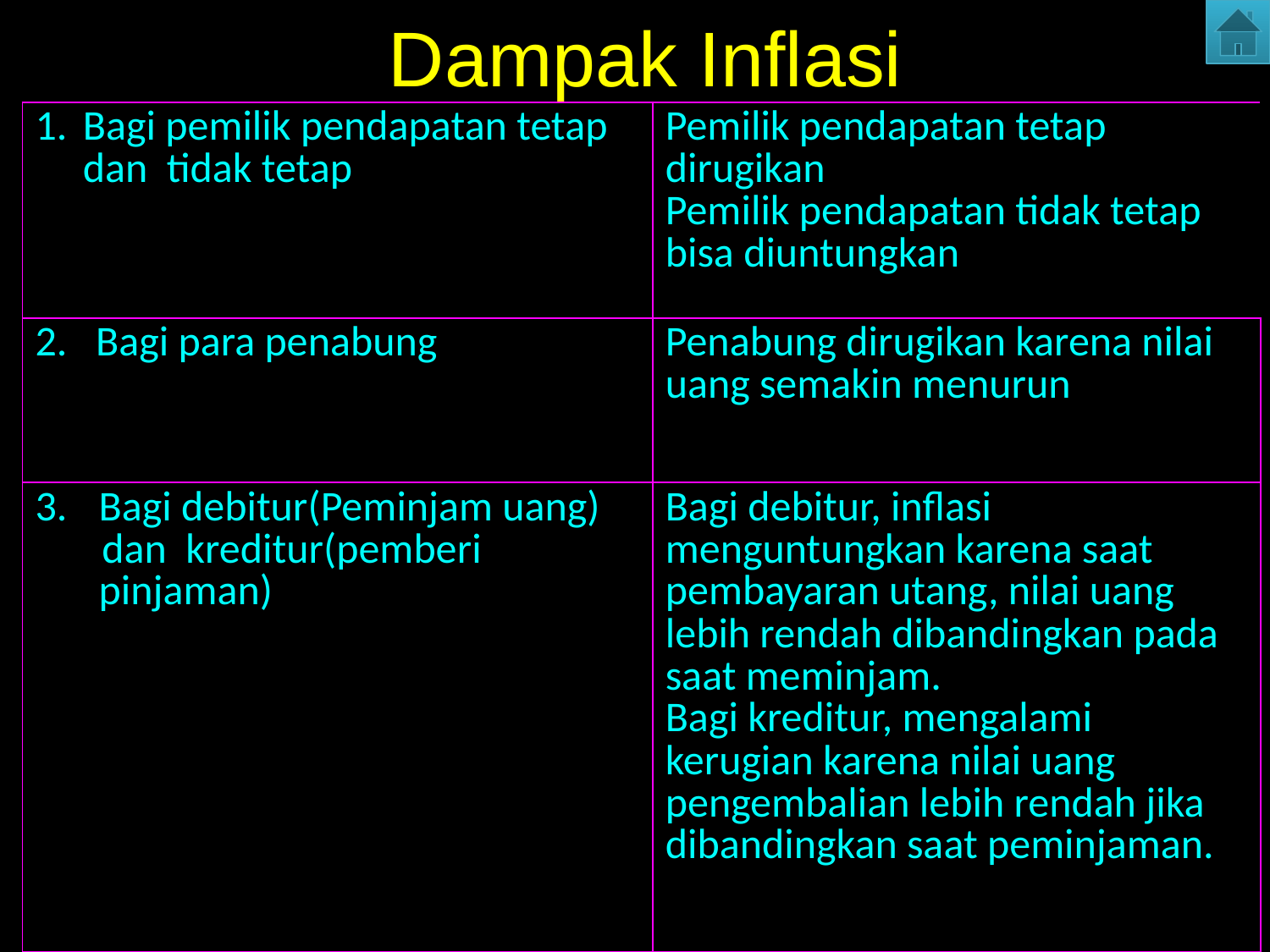

# Dampak Inflasi

| Bagi pemilik pendapatan tetap dan tidak tetap | Pemilik pendapatan tetap dirugikan Pemilik pendapatan tidak tetap bisa diuntungkan |
| --- | --- |
| 2. Bagi para penabung | Penabung dirugikan karena nilai uang semakin menurun |
| Bagi debitur(Peminjam uang) dan kreditur(pemberi pinjaman) | Bagi debitur, inflasi menguntungkan karena saat pembayaran utang, nilai uang lebih rendah dibandingkan pada saat meminjam. Bagi kreditur, mengalami kerugian karena nilai uang pengembalian lebih rendah jika dibandingkan saat peminjaman. |